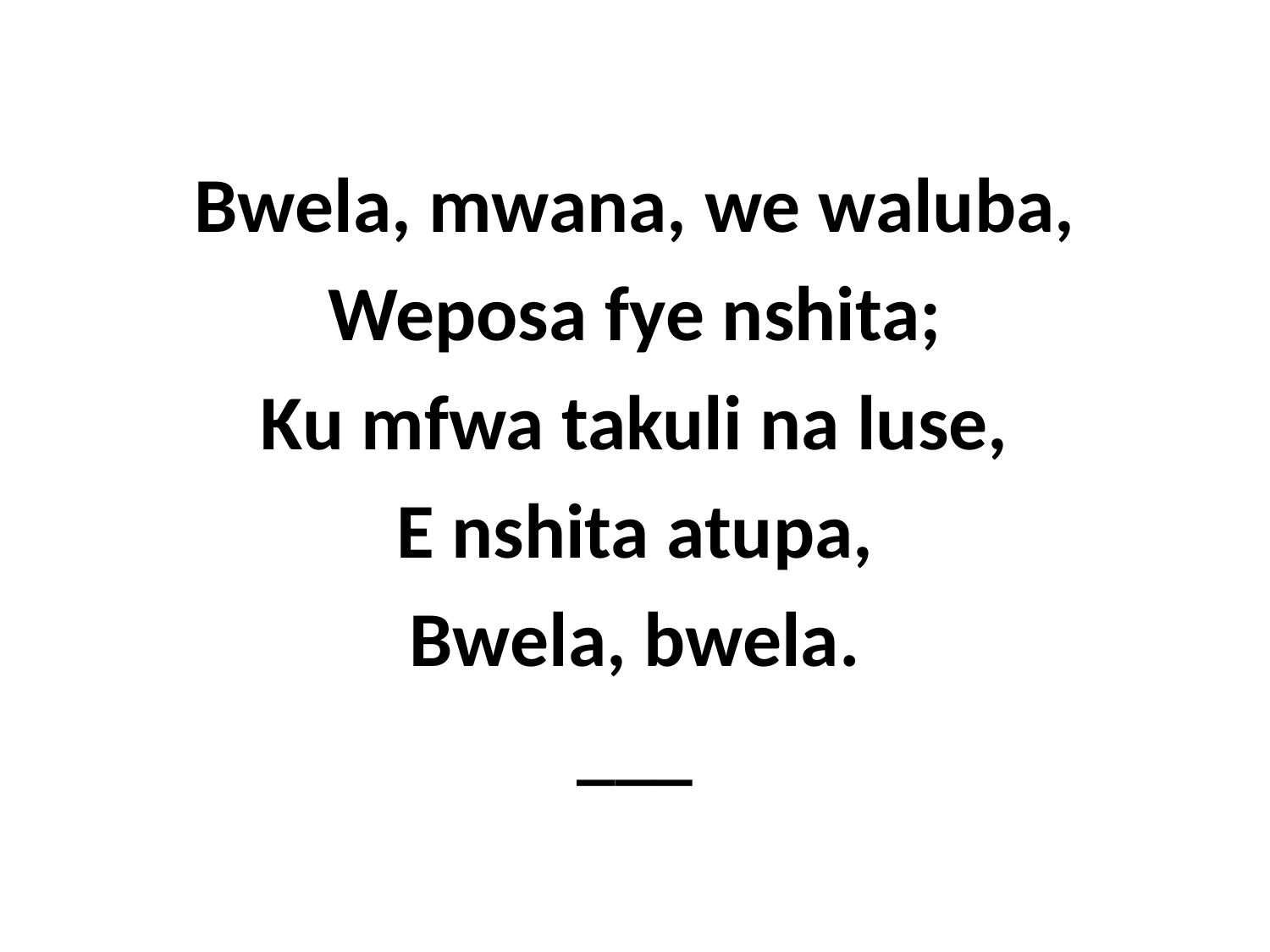

Bwela, mwana, we waluba,
Weposa fye nshita;
Ku mfwa takuli na luse,
E nshita atupa,
Bwela, bwela.
___